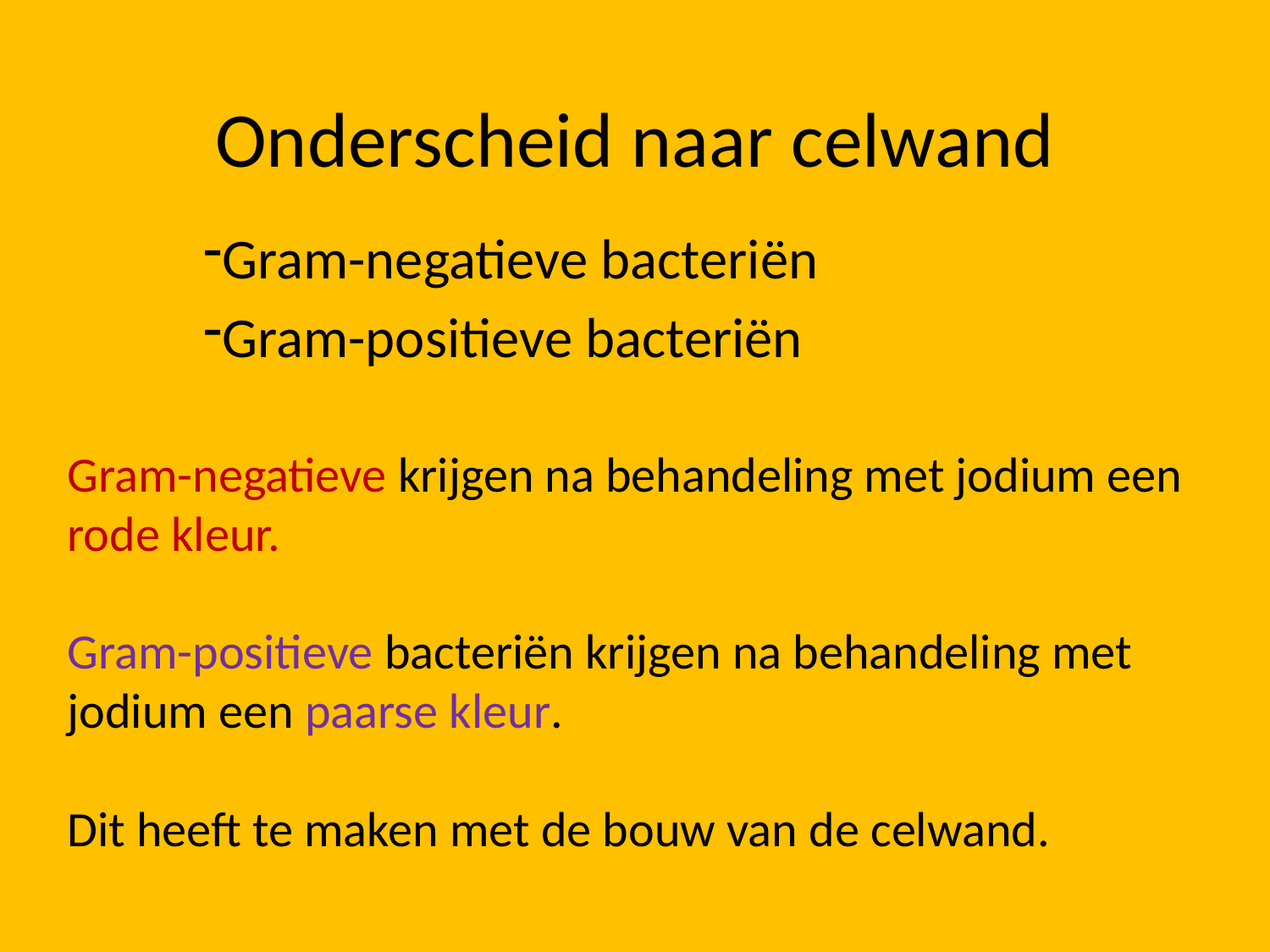

# Onderscheid naar celwand
Gram-negatieve bacteriën
Gram-positieve bacteriën

Gram-negatieve krijgen na behandeling met jodium een rode kleur.

Gram-positieve bacteriën krijgen na behandeling met jodium een paarse kleur.

Dit heeft te maken met de bouw van de celwand.